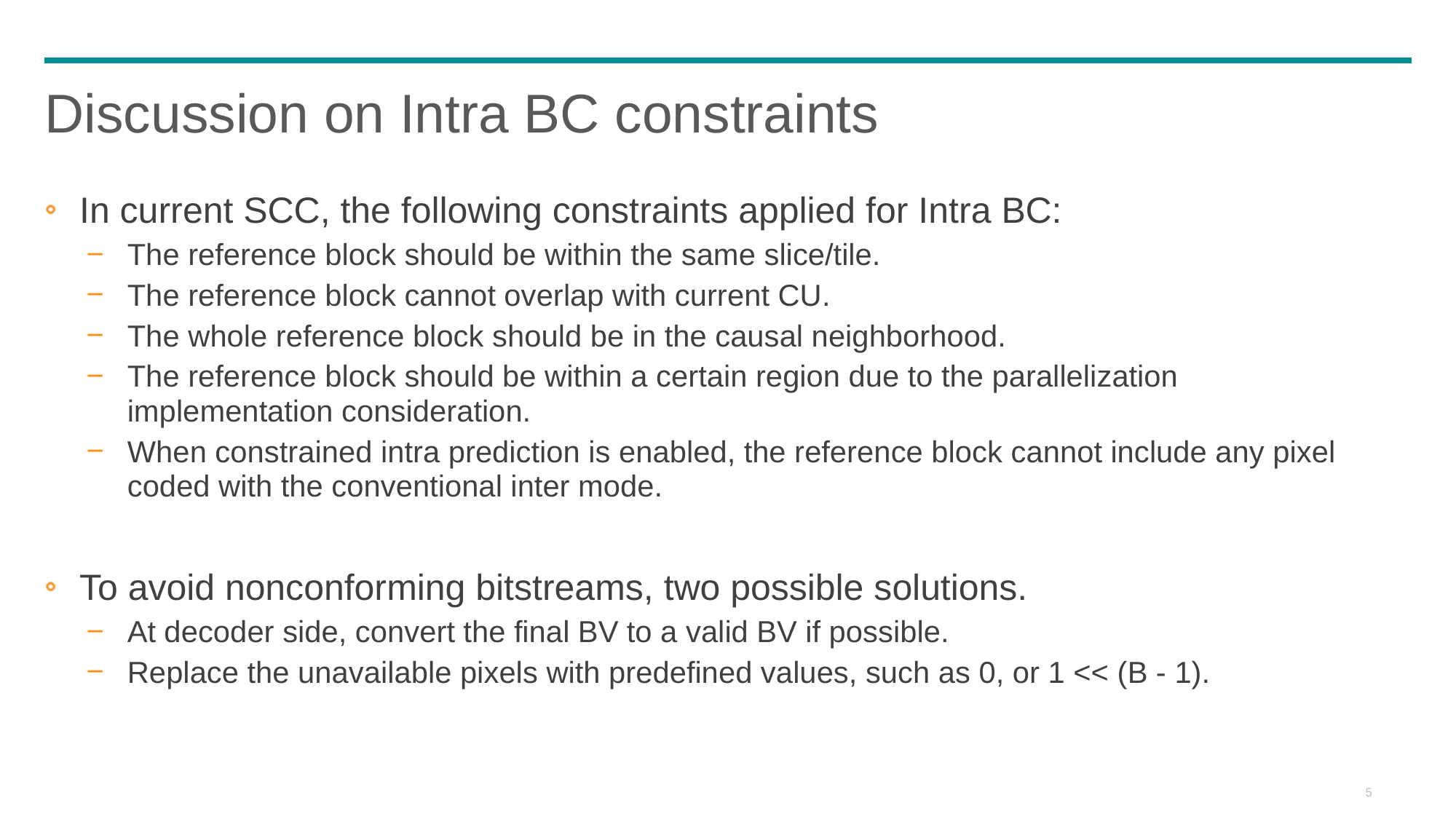

# Discussion on Intra BC constraints
In current SCC, the following constraints applied for Intra BC:
The reference block should be within the same slice/tile.
The reference block cannot overlap with current CU.
The whole reference block should be in the causal neighborhood.
The reference block should be within a certain region due to the parallelization implementation consideration.
When constrained intra prediction is enabled, the reference block cannot include any pixel coded with the conventional inter mode.

To avoid nonconforming bitstreams, two possible solutions.
At decoder side, convert the final BV to a valid BV if possible.
Replace the unavailable pixels with predefined values, such as 0, or 1 << (B - 1).